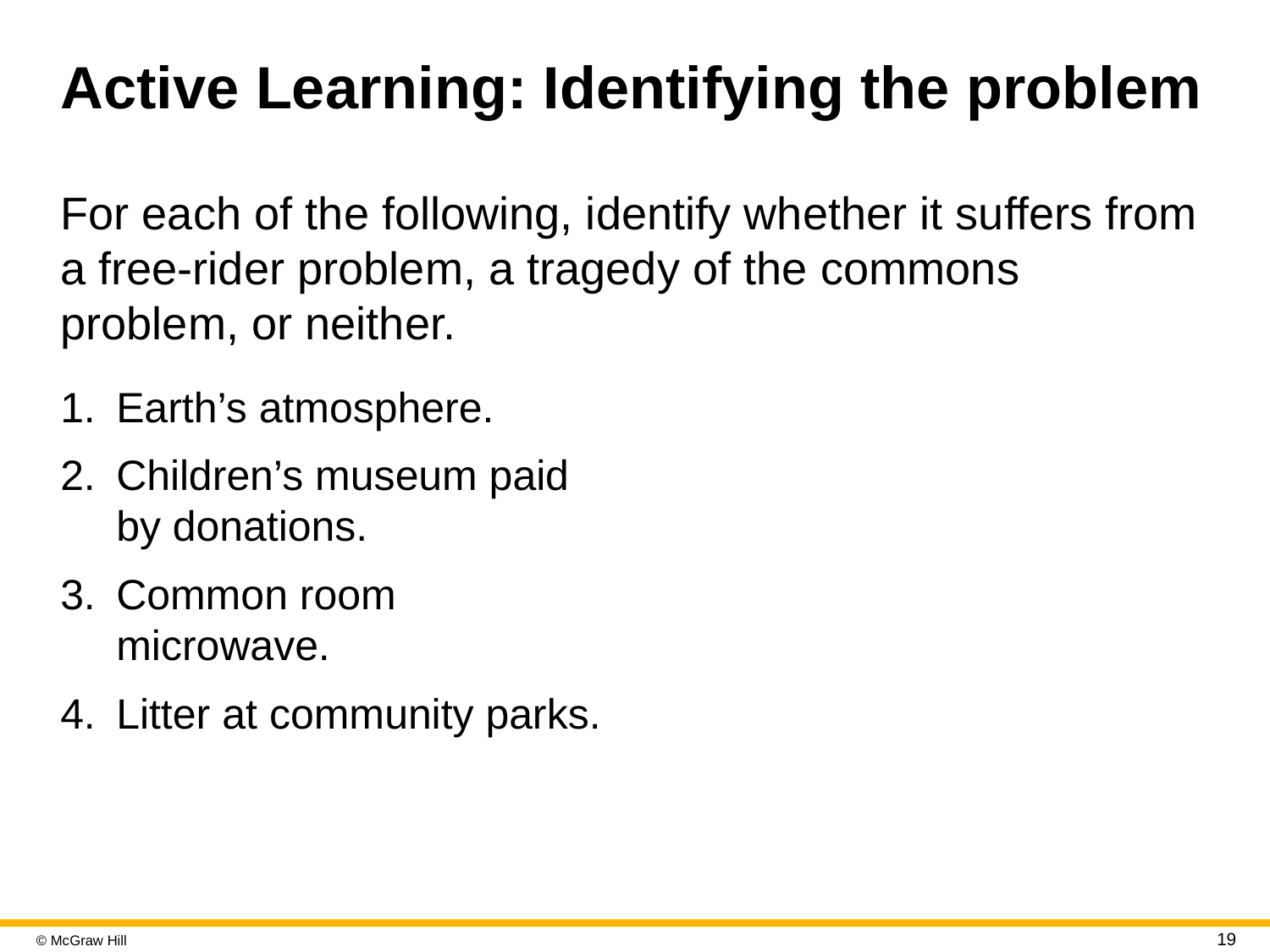

# Active Learning: Identifying the problem
For each of the following, identify whether it suffers from a free-rider problem, a tragedy of the commons problem, or neither.
Earth’s atmosphere.
Children’s museum paid by donations.
Common room microwave.
Litter at community parks.